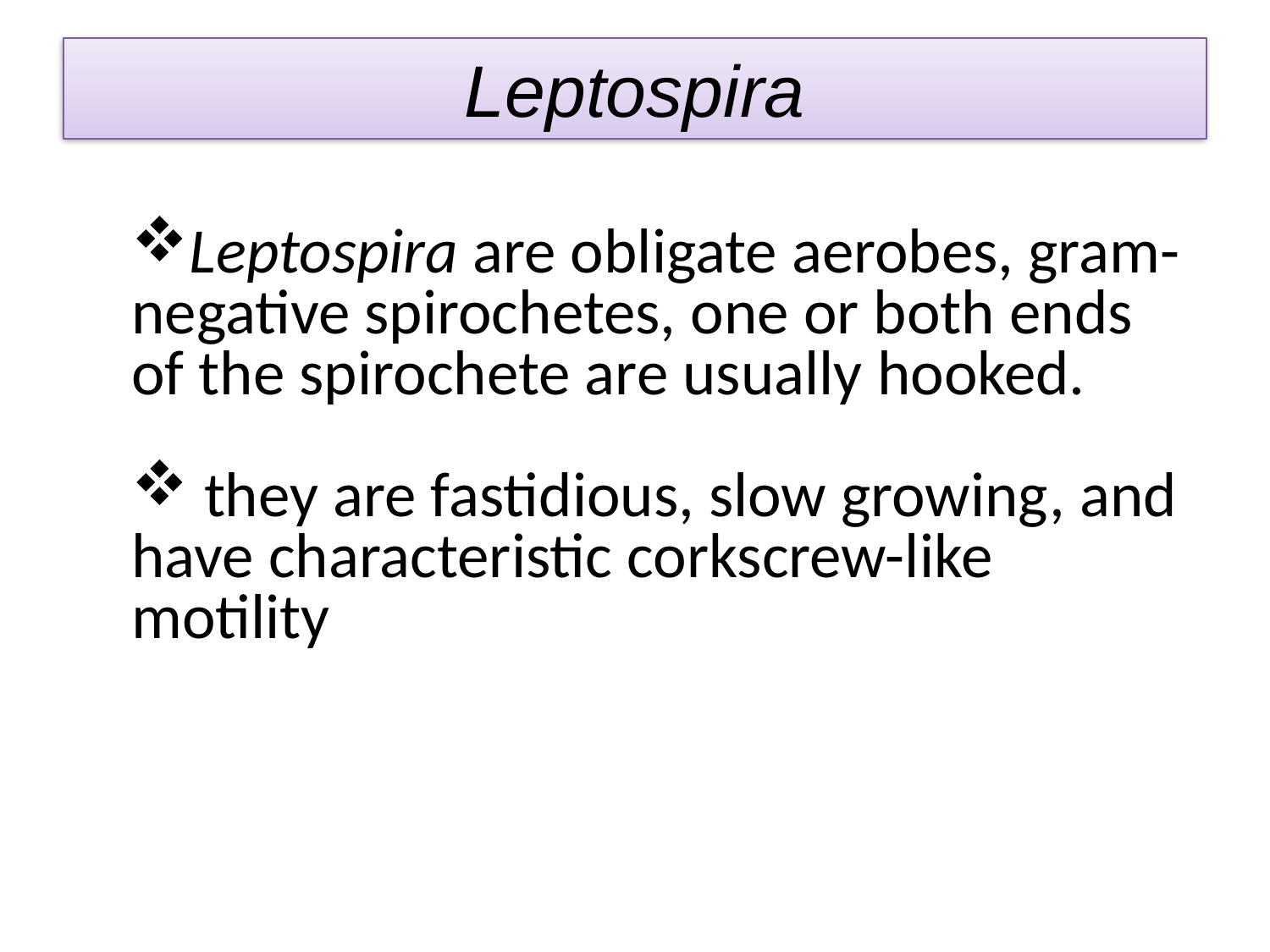

# Leptospira

Leptospira are obligate aerobes, gram-negative spirochetes, one or both ends of the spirochete are usually hooked.

 they are fastidious, slow growing, and have characteristic corkscrew-like motility